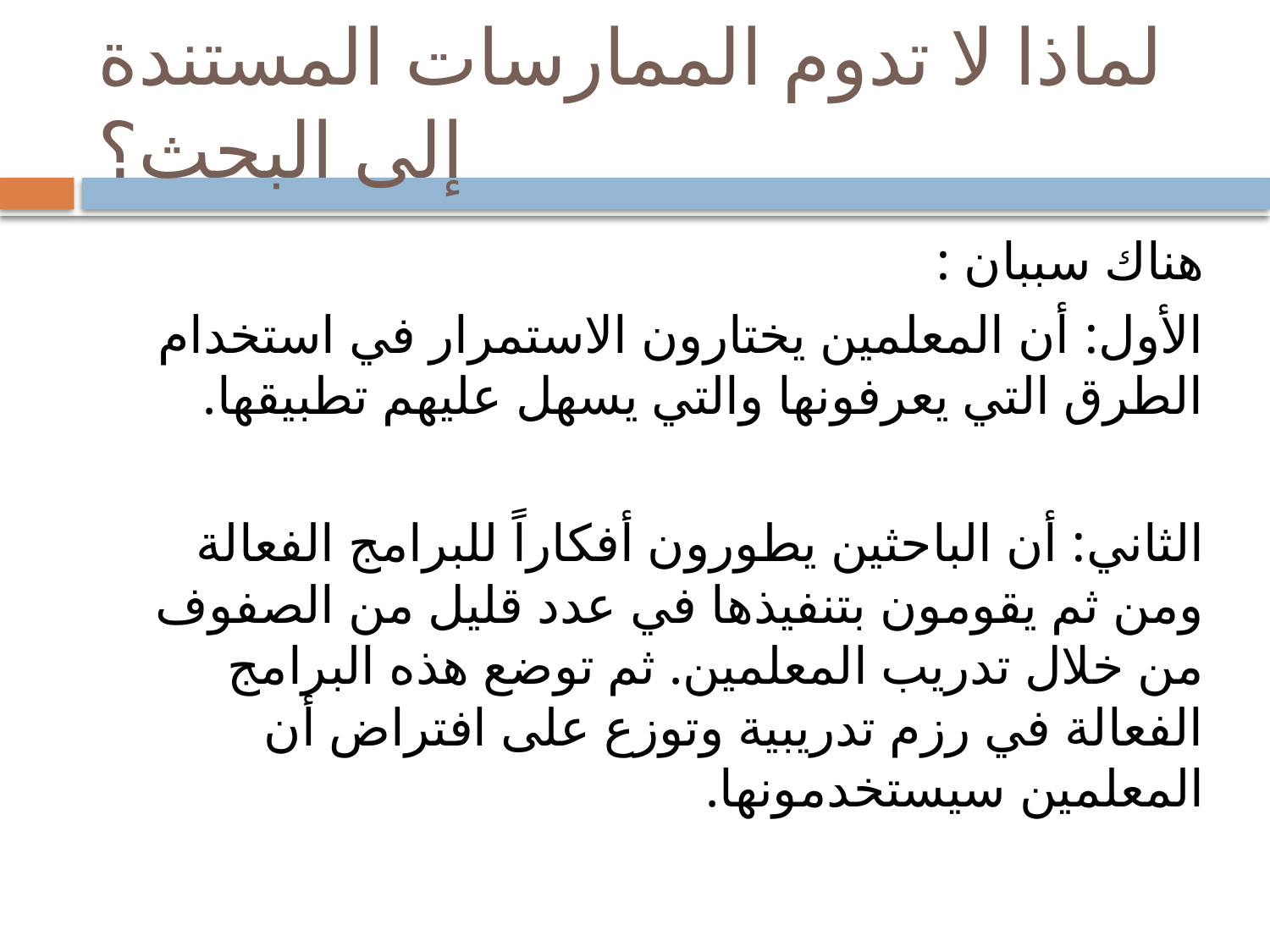

# لماذا لا تدوم الممارسات المستندة إلى البحث؟
هناك سببان :
الأول: أن المعلمين يختارون الاستمرار في استخدام الطرق التي يعرفونها والتي يسهل عليهم تطبيقها.

الثاني: أن الباحثين يطورون أفكاراً للبرامج الفعالة ومن ثم يقومون بتنفيذها في عدد قليل من الصفوف من خلال تدريب المعلمين. ثم توضع هذه البرامج الفعالة في رزم تدريبية وتوزع على افتراض أن المعلمين سيستخدمونها.